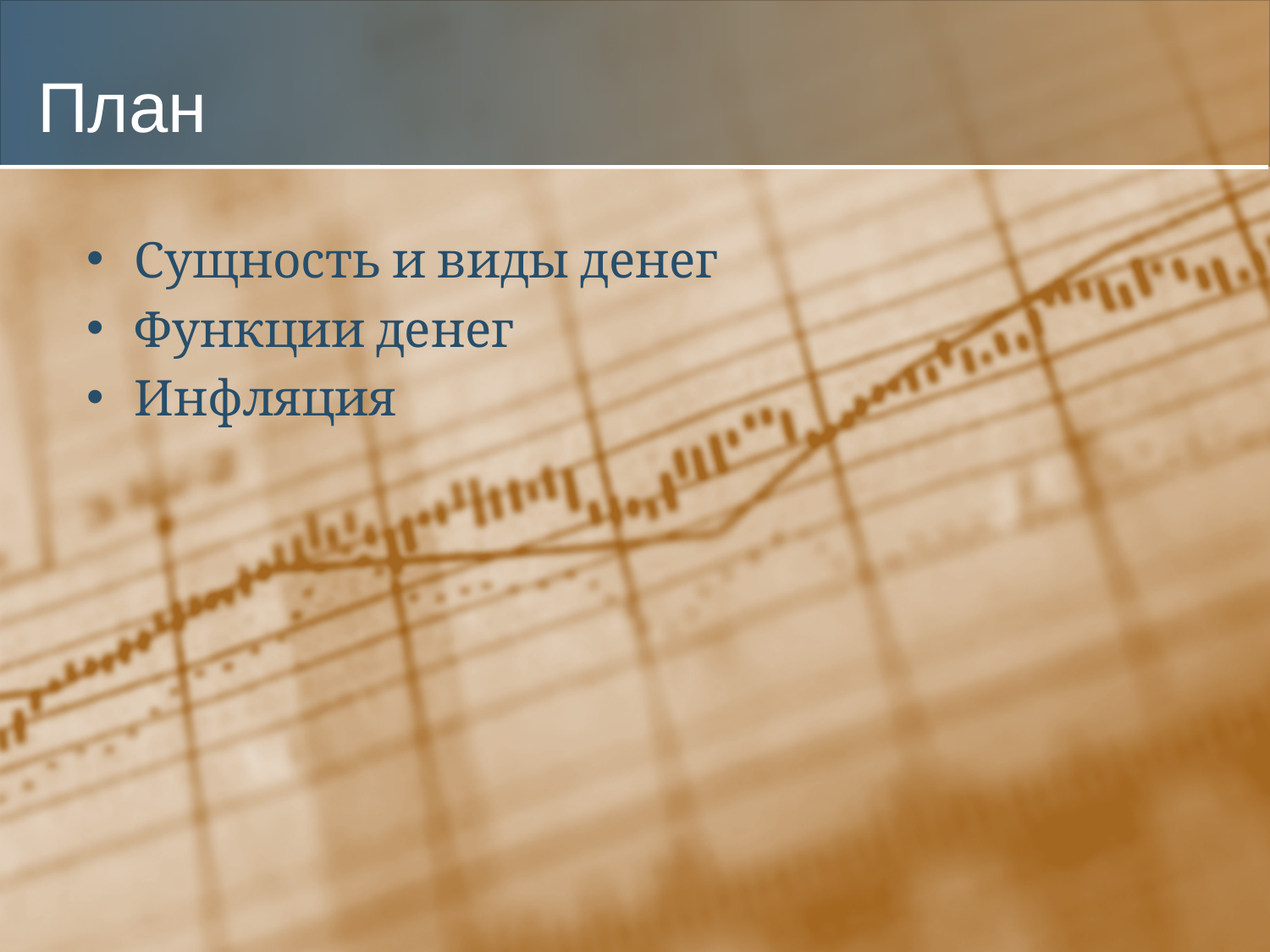

# План
Сущность и виды денег
Функции денег
Инфляция